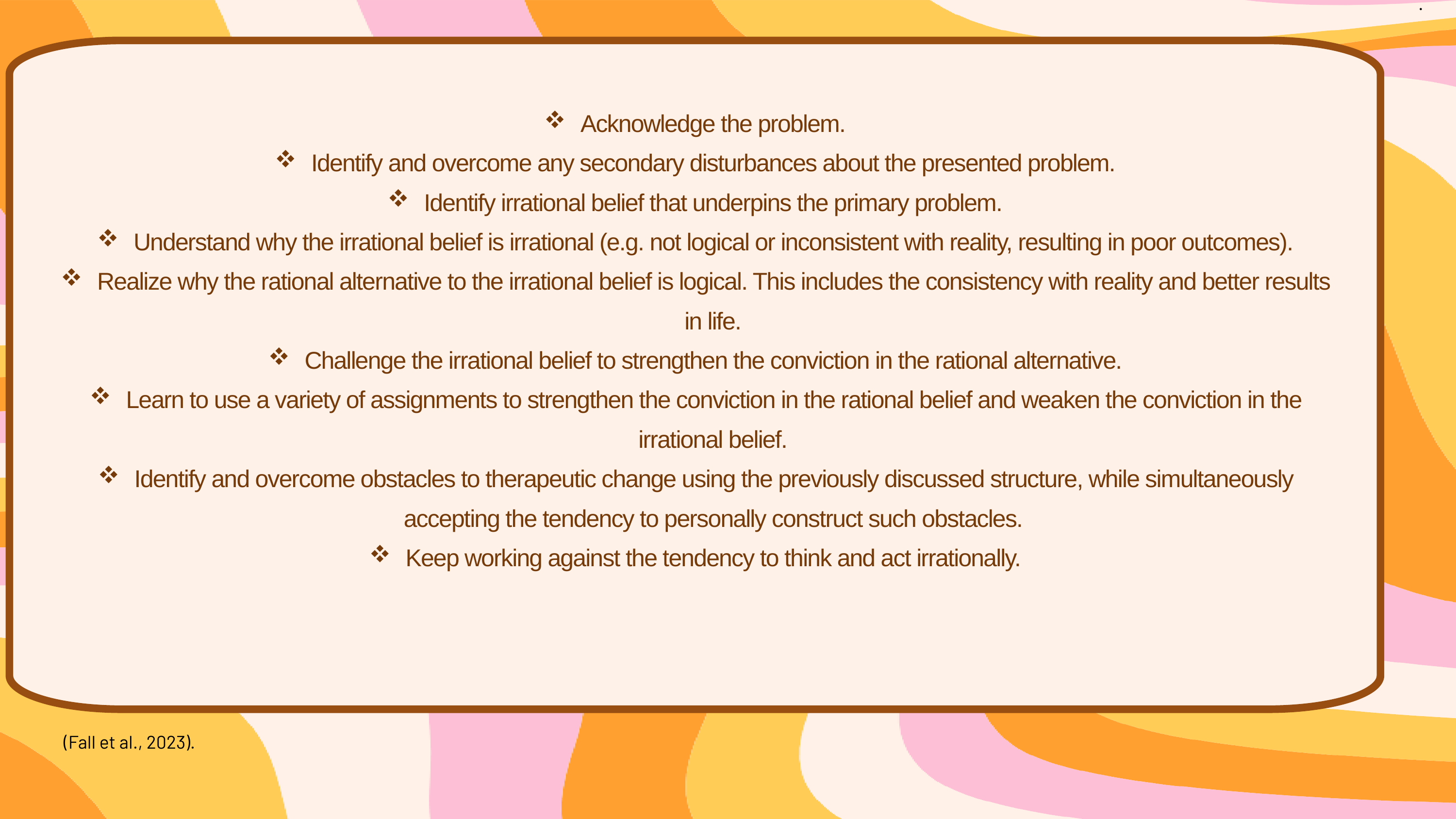

.

Acknowledge the problem.
Identify and overcome any secondary disturbances about the presented problem.
Identify irrational belief that underpins the primary problem.
Understand why the irrational belief is irrational (e.g. not logical or inconsistent with reality, resulting in poor outcomes).
Realize why the rational alternative to the irrational belief is logical. This includes the consistency with reality and better results in life.
Challenge the irrational belief to strengthen the conviction in the rational alternative.
Learn to use a variety of assignments to strengthen the conviction in the rational belief and weaken the conviction in the irrational belief.
Identify and overcome obstacles to therapeutic change using the previously discussed structure, while simultaneously accepting the tendency to personally construct such obstacles.
Keep working against the tendency to think and act irrationally.

(Fall et al., 2023).
Fall, Kevin A.,Holden, Janice Miner,Marquis, Andre. Theoretical Models of Counseling and Psychotherapy (p. 321).